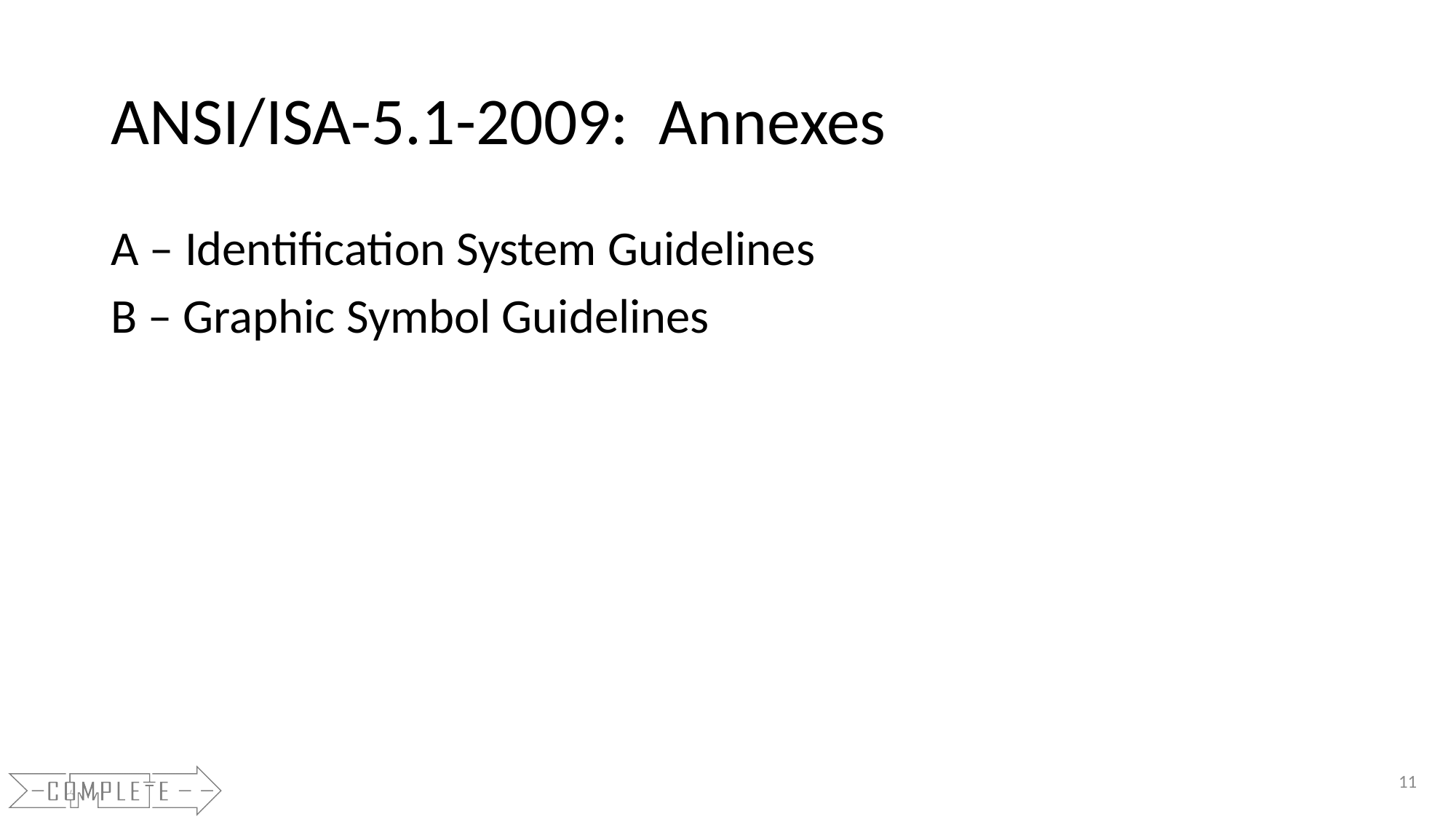

# ANSI/ISA-5.1-2009:  Annexes
A – Identification System Guidelines
B – Graphic Symbol Guidelines
11